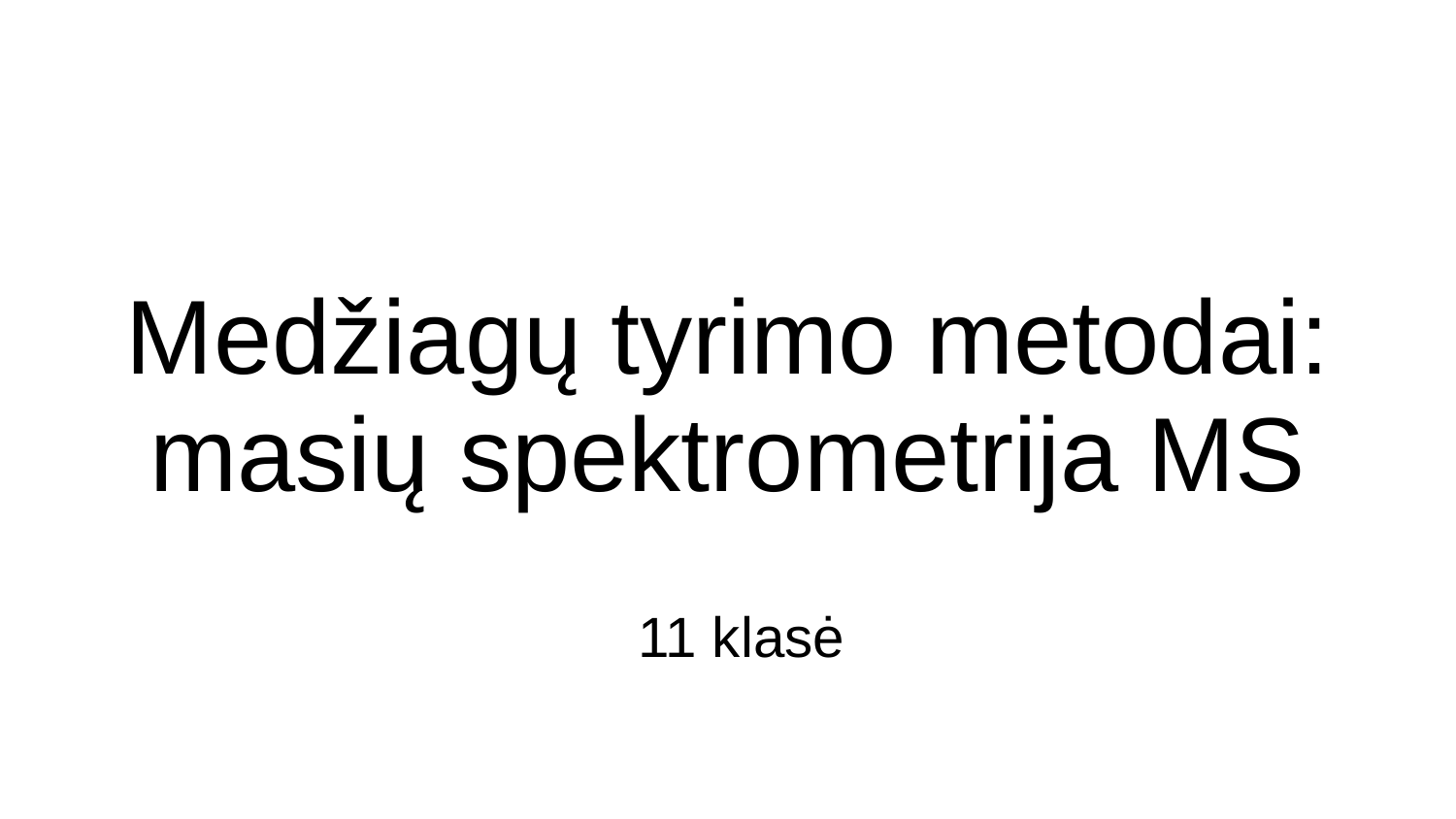

# Medžiagų tyrimo metodai: masių spektrometrija MS
11 klasė